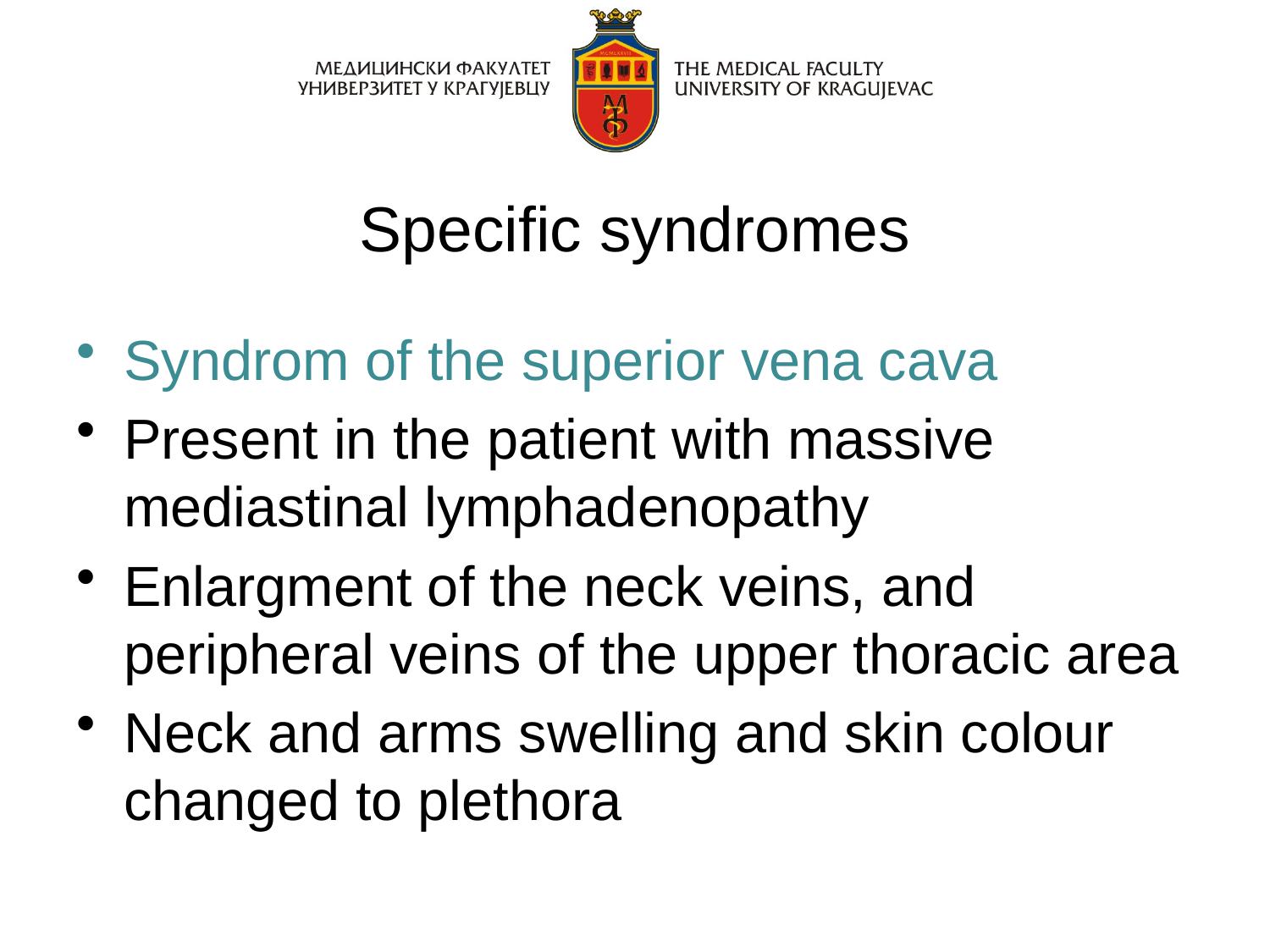

# Specific syndromes
Syndrom of the superior vena cava
Present in the patient with massive mediastinal lymphadenopathy
Enlargment of the neck veins, and peripheral veins of the upper thoracic area
Neck and arms swelling and skin colour changed to plethora